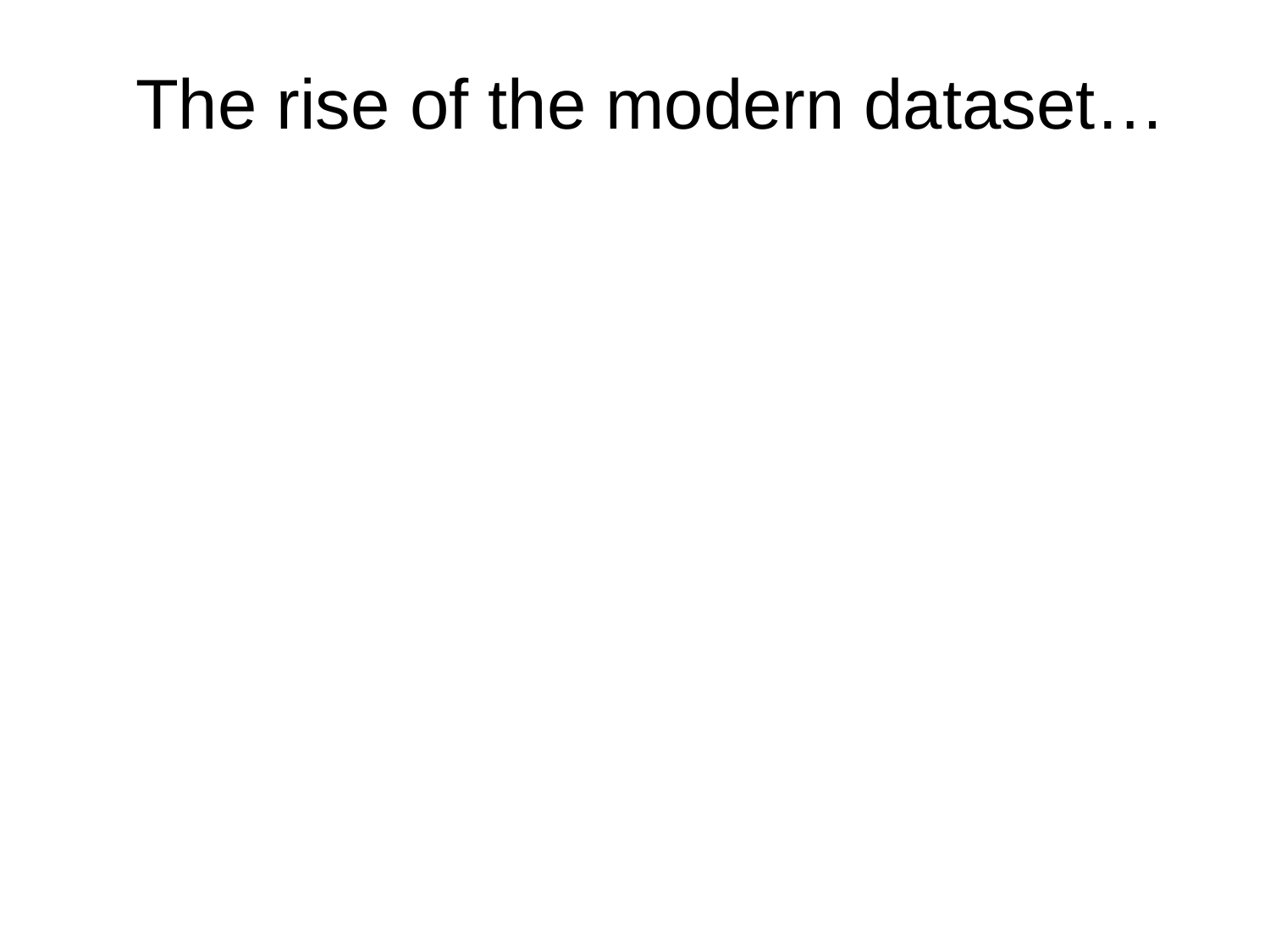

# The rise of the modern dataset…